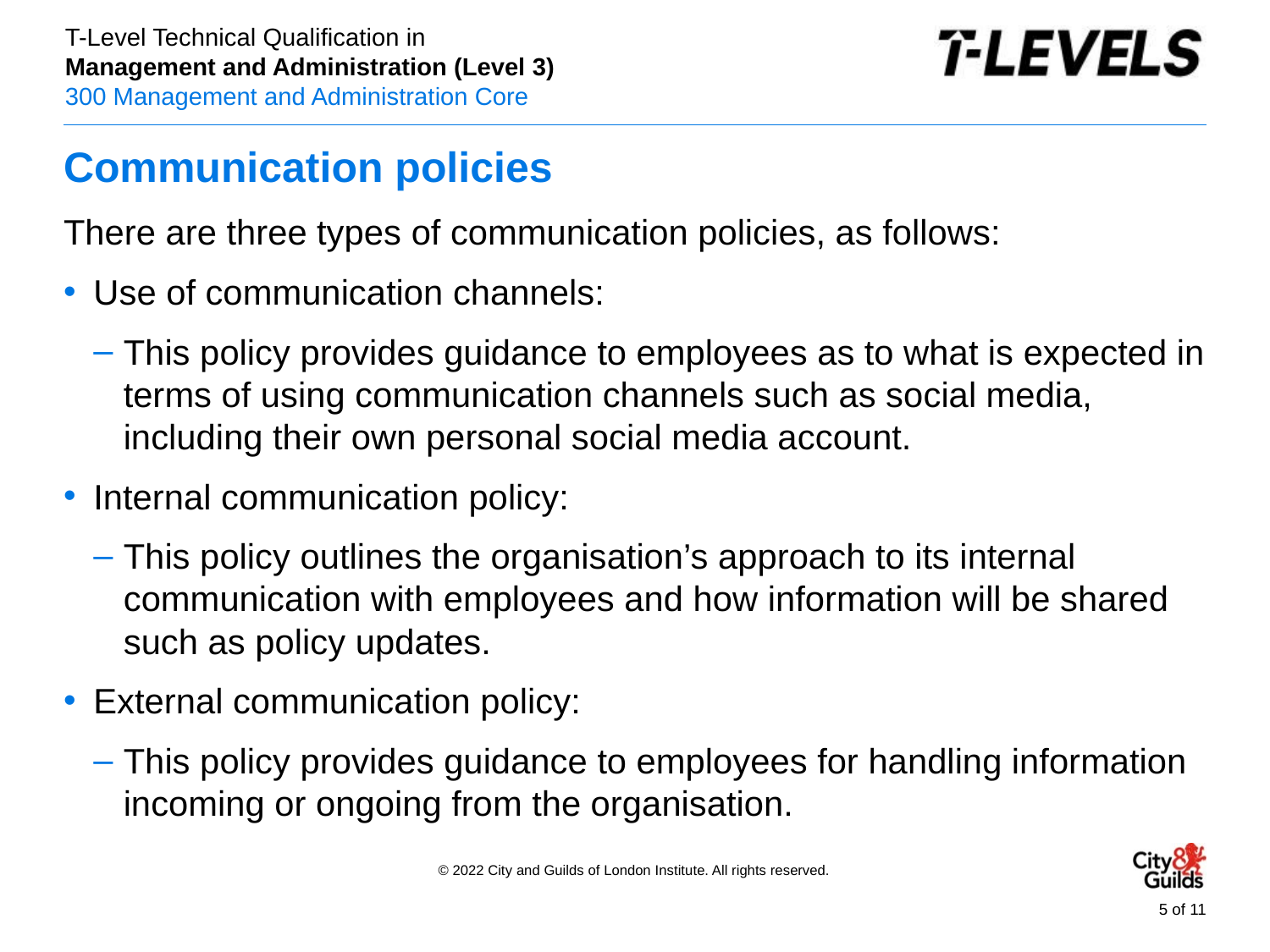

# Communication policies
There are three types of communication policies, as follows:
Use of communication channels:
This policy provides guidance to employees as to what is expected in terms of using communication channels such as social media, including their own personal social media account.
Internal communication policy:
This policy outlines the organisation’s approach to its internal communication with employees and how information will be shared such as policy updates.
External communication policy:
This policy provides guidance to employees for handling information incoming or ongoing from the organisation.